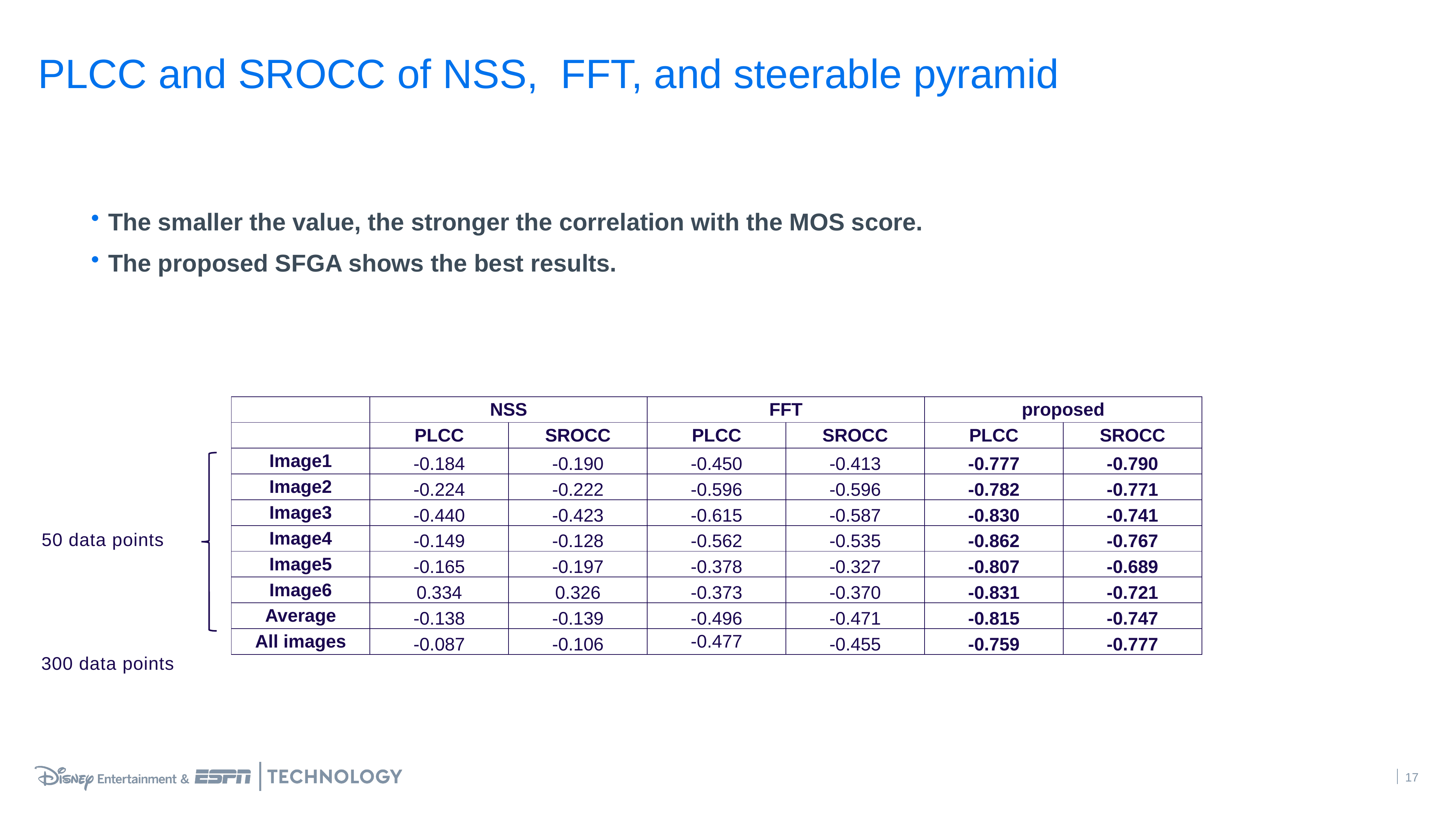

# PLCC and SROCC of NSS,  FFT, and steerable pyramid
The smaller the value, the stronger the correlation with the MOS score.
The proposed SFGA shows the best results.

|  | NSS |  | FFT |  | proposed |  |
| --- | --- | --- | --- | --- | --- | --- |
|  | PLCC | SROCC | PLCC | SROCC | PLCC | SROCC |
| Image1 | -0.184 | -0.190 | -0.450 | -0.413 | -0.777 | -0.790 |
| Image2 | -0.224 | -0.222 | -0.596 | -0.596 | -0.782 | -0.771 |
| Image3 | -0.440 | -0.423 | -0.615 | -0.587 | -0.830 | -0.741 |
| Image4 | -0.149 | -0.128 | -0.562 | -0.535 | -0.862 | -0.767 |
| Image5 | -0.165 | -0.197 | -0.378 | -0.327 | -0.807 | -0.689 |
| Image6 | 0.334 | 0.326 | -0.373 | -0.370 | -0.831 | -0.721 |
| Average | -0.138 | -0.139 | -0.496 | -0.471 | -0.815 | -0.747 |
| All images | -0.087 | -0.106 | -0.477 | -0.455 | -0.759 | -0.777 |

50 data points
300 data points
17